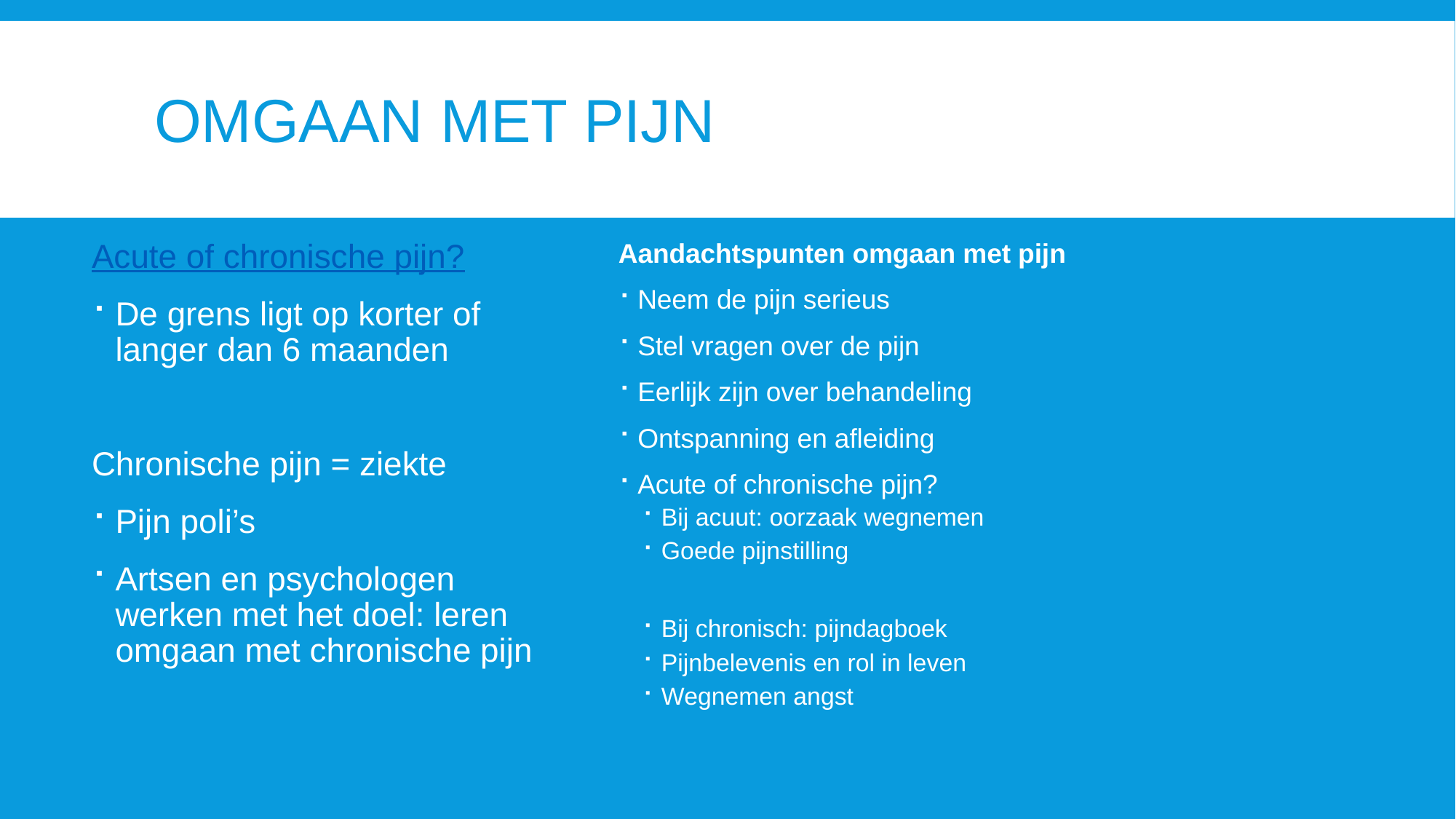

# Omgaan met pijn
Acute of chronische pijn?
De grens ligt op korter of langer dan 6 maanden

Chronische pijn = ziekte
Pijn poli’s
Artsen en psychologen werken met het doel: leren omgaan met chronische pijn
Aandachtspunten omgaan met pijn
Neem de pijn serieus
Stel vragen over de pijn
Eerlijk zijn over behandeling
Ontspanning en afleiding
Acute of chronische pijn?
Bij acuut: oorzaak wegnemen
Goede pijnstilling

Bij chronisch: pijndagboek
Pijnbelevenis en rol in leven
Wegnemen angst